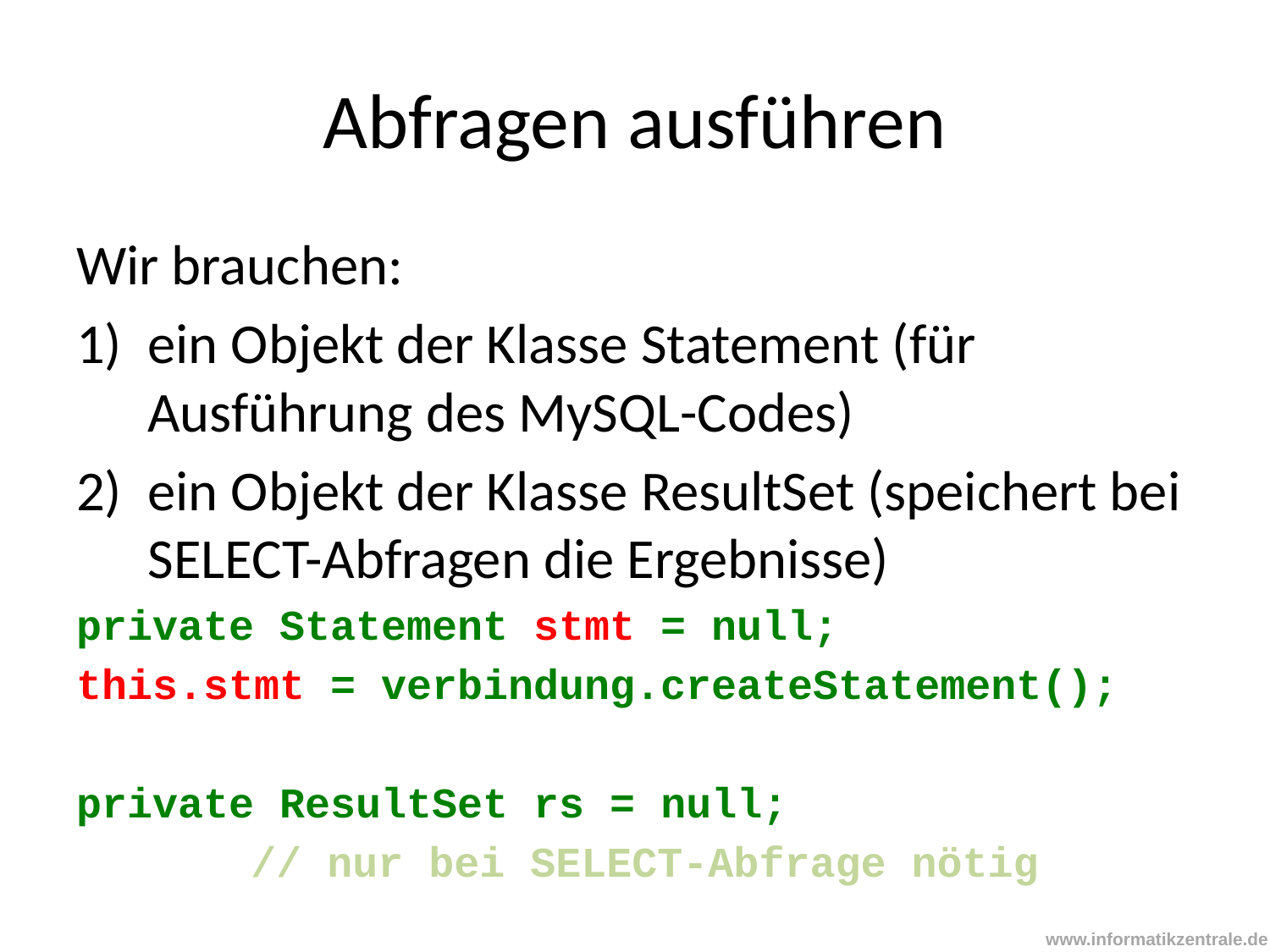

# Abfragen ausführen
Wir brauchen:
ein Objekt der Klasse Statement (für Ausführung des MySQL-Codes)
ein Objekt der Klasse ResultSet (speichert bei SELECT-Abfragen die Ergebnisse)
private Statement stmt = null;
this.stmt = verbindung.createStatement();

private ResultSet rs = null;
		// nur bei SELECT-Abfrage nötig